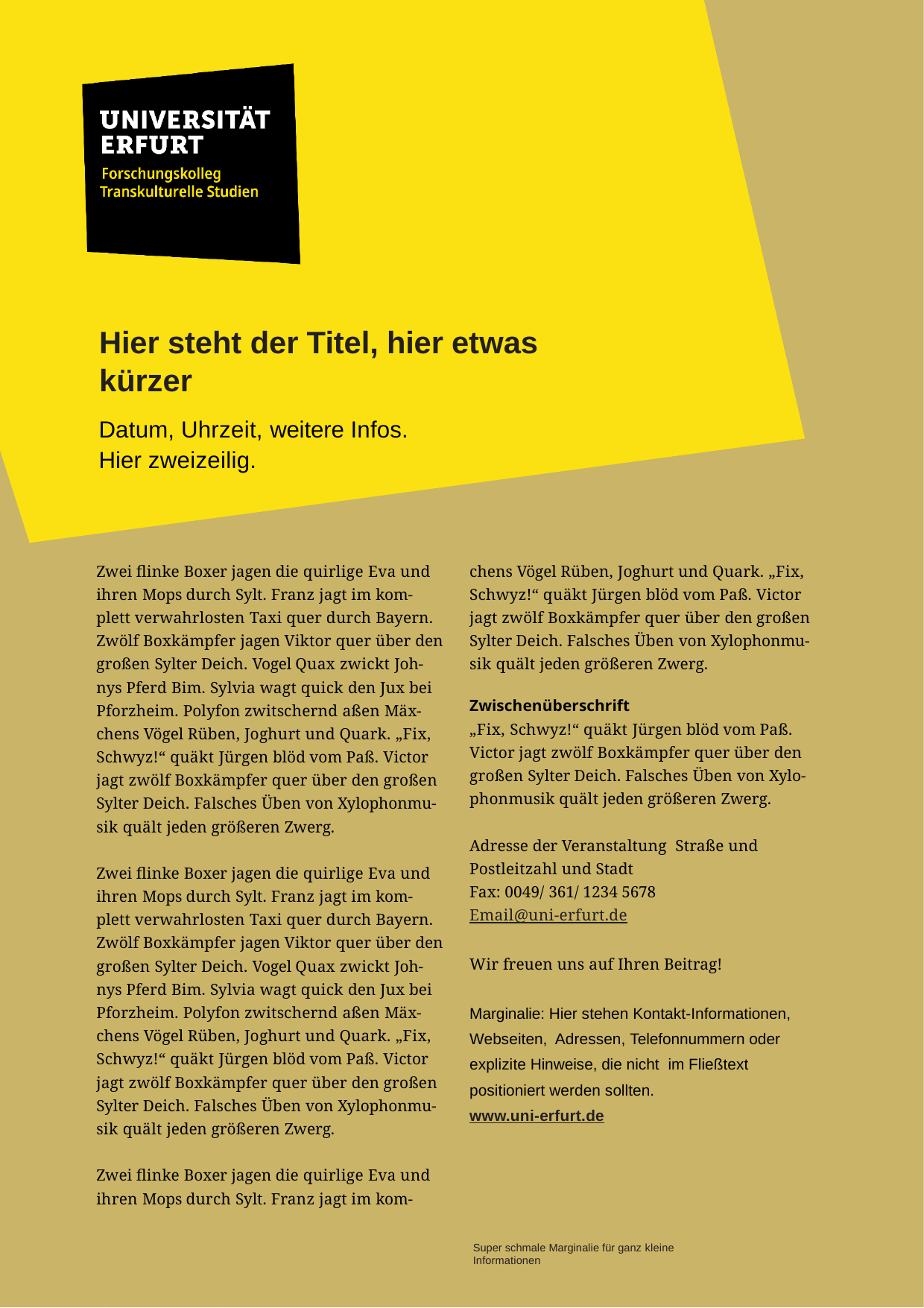

Hier steht der Titel, hier etwas kürzer
Datum, Uhrzeit, weitere Infos.  Hier zweizeilig.
Zwei flinke Boxer jagen die quirlige Eva und  ihren Mops durch Sylt. Franz jagt im kom-  plett verwahrlosten Taxi quer durch Bayern.  Zwölf Boxkämpfer jagen Viktor quer über den  großen Sylter Deich. Vogel Quax zwickt Joh-  nys Pferd Bim. Sylvia wagt quick den Jux bei  Pforzheim. Polyfon zwitschernd aßen Mäx-  chens Vögel Rüben, Joghurt und Quark. „Fix,  Schwyz!“ quäkt Jürgen blöd vom Paß. Victor  jagt zwölf Boxkämpfer quer über den großen  Sylter Deich. Falsches Üben von Xylophonmu-  sik quält jeden größeren Zwerg.

Zwei flinke Boxer jagen die quirlige Eva und  ihren Mops durch Sylt. Franz jagt im kom-  plett verwahrlosten Taxi quer durch Bayern.  Zwölf Boxkämpfer jagen Viktor quer über den  großen Sylter Deich. Vogel Quax zwickt Joh-  nys Pferd Bim. Sylvia wagt quick den Jux bei  Pforzheim. Polyfon zwitschernd aßen Mäx-  chens Vögel Rüben, Joghurt und Quark. „Fix,  Schwyz!“ quäkt Jürgen blöd vom Paß. Victor  jagt zwölf Boxkämpfer quer über den großen  Sylter Deich. Falsches Üben von Xylophonmu-  sik quält jeden größeren Zwerg.

Zwei flinke Boxer jagen die quirlige Eva und  ihren Mops durch Sylt. Franz jagt im kom-

Pforzheim. Polyfon zwitschernd aßen Mäx-  chens Vögel Rüben, Joghurt und Quark. „Fix,  Schwyz!“ quäkt Jürgen blöd vom Paß. Victor  jagt zwölf Boxkämpfer quer über den großen  Sylter Deich. Falsches Üben von Xylophonmu-  sik quält jeden größeren Zwerg.

Zwischenüberschrift
„Fix, Schwyz!“ quäkt Jürgen blöd vom Paß.  Victor jagt zwölf Boxkämpfer quer über den  großen Sylter Deich. Falsches Üben von Xylo-  phonmusik quält jeden größeren Zwerg.

Adresse der Veranstaltung  Straße und Postleitzahl und Stadt
Fax: 0049/ 361/ 1234 5678
Email@uni-erfurt.de

Wir freuen uns auf Ihren Beitrag!

Marginalie: Hier stehen Kontakt-Informationen, Webseiten,  Adressen, Telefonnummern oder explizite Hinweise, die nicht  im Fließtext positioniert werden sollten.
www.uni-erfurt.de
Super schmale Marginalie für ganz kleine Informationen